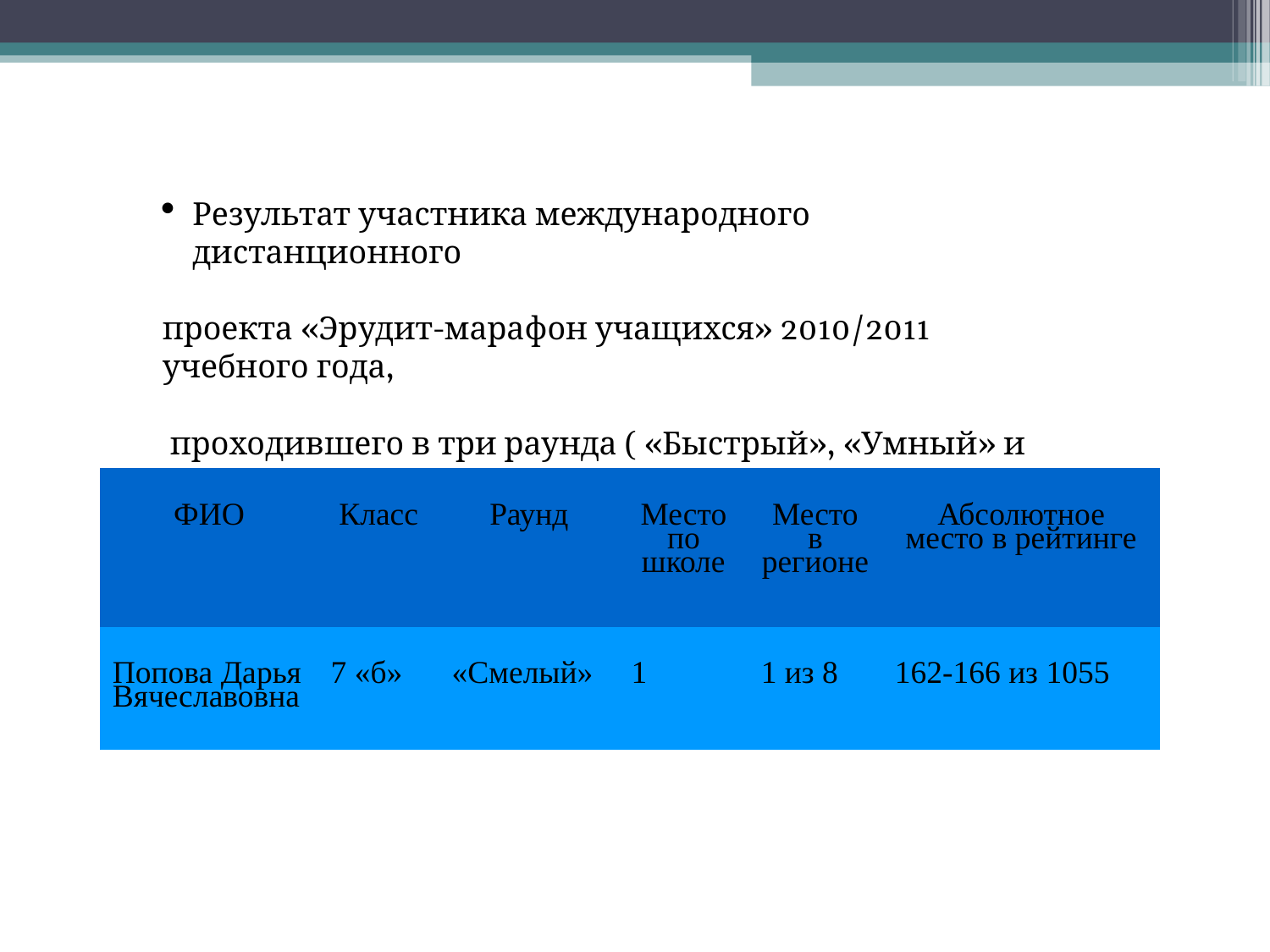

Результат участника международного дистанционного
проекта «Эрудит-марафон учащихся» 2010/2011 учебного года,
 проходившего в три раунда ( «Быстрый», «Умный» и «Смелый»)

| ФИО | Класс | Раунд | Место по школе | Место в регионе | Абсолютное место в рейтинге |
| --- | --- | --- | --- | --- | --- |
| Попова Дарья Вячеславовна | 7 «б» | «Смелый» | 1 | 1 из 8 | 162-166 из 1055 |